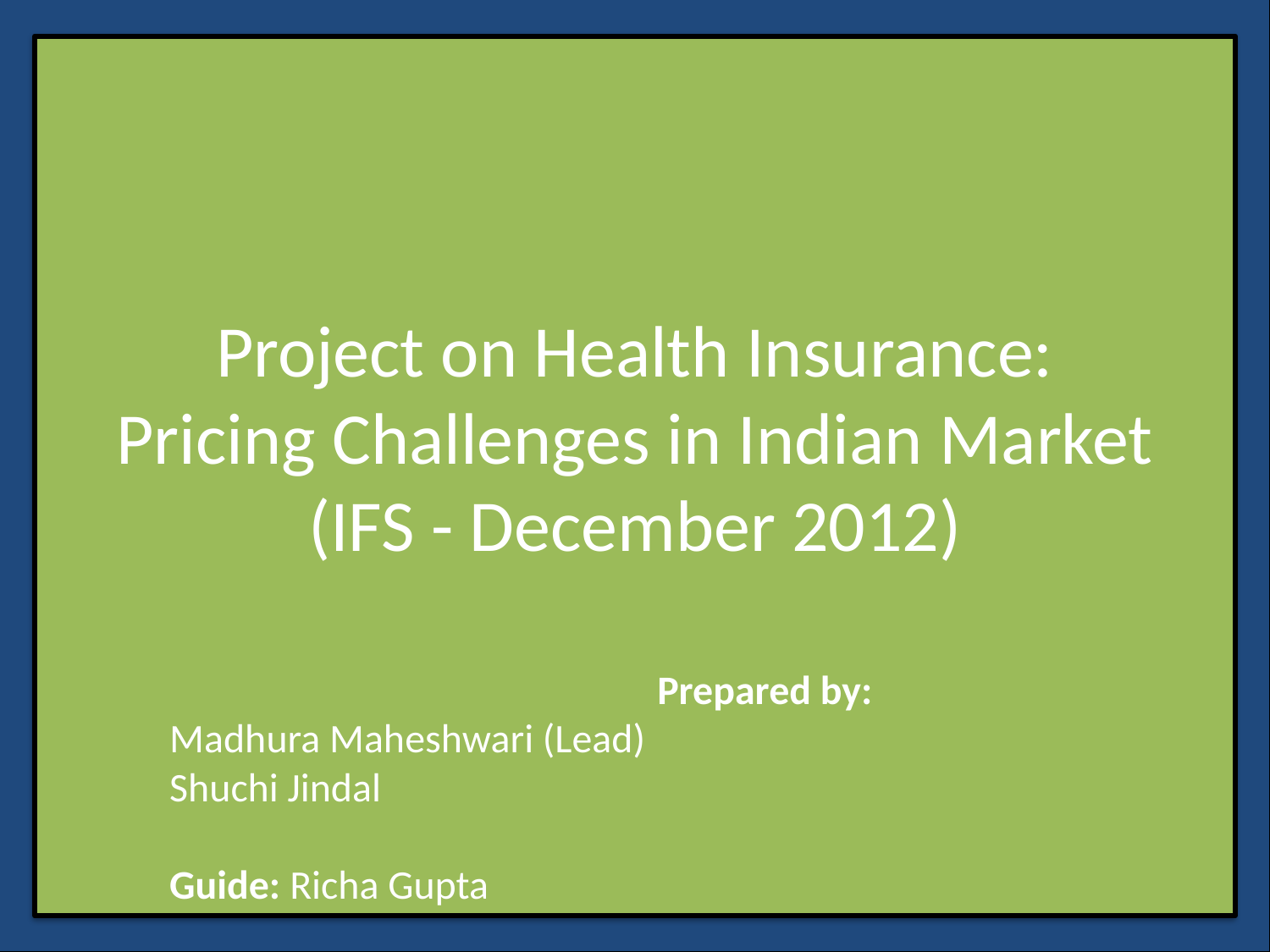

Project on Health Insurance:
Pricing Challenges in Indian Market
(IFS - December 2012)

	Prepared by:
					Madhura Maheshwari (Lead)
					Shuchi Jindal

					Guide: Richa Gupta